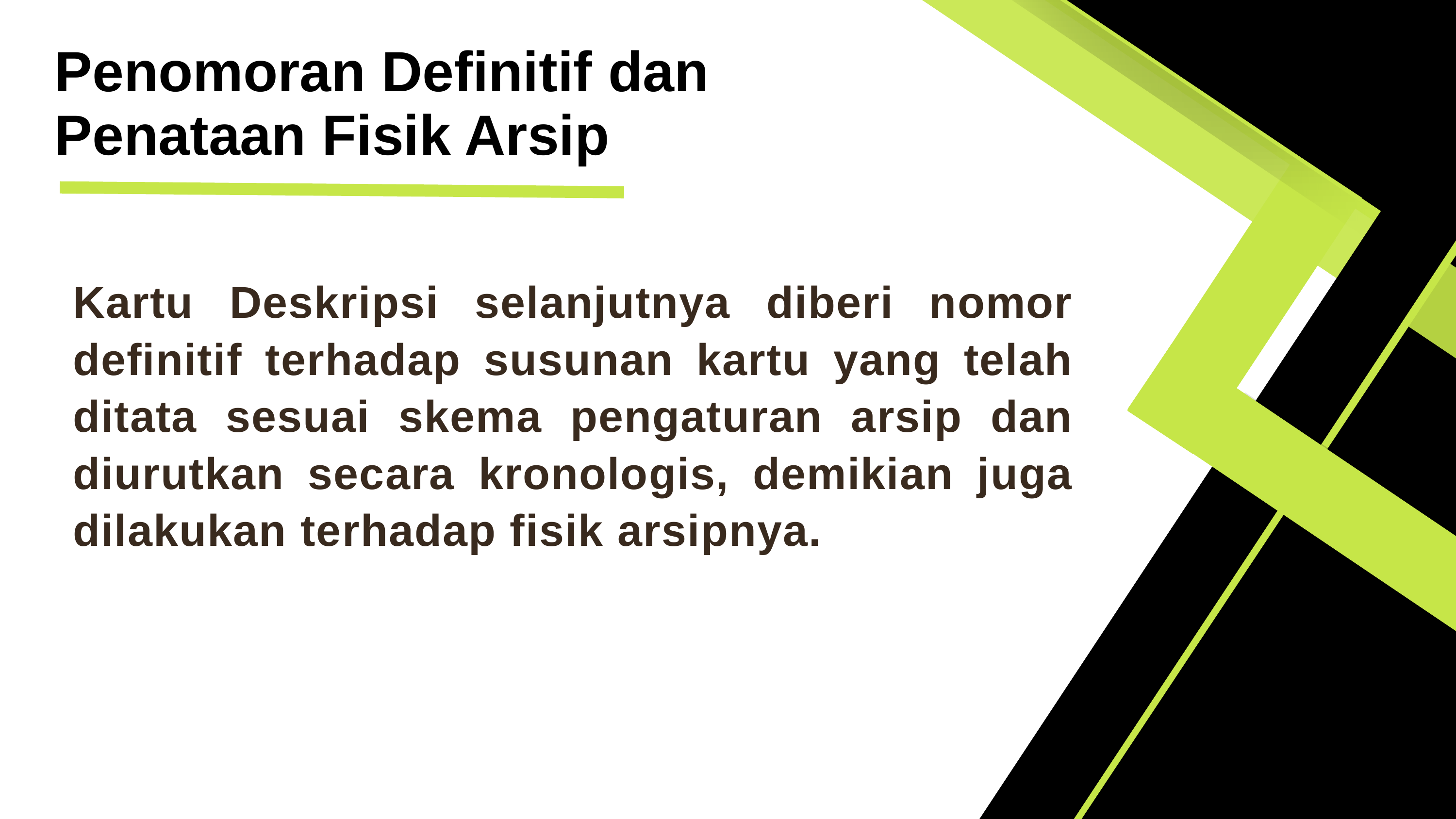

Penomoran Definitif dan Penataan Fisik Arsip

Kartu Deskripsi selanjutnya diberi nomor definitif terhadap susunan kartu yang telah ditata sesuai skema pengaturan arsip dan diurutkan secara kronologis, demikian juga dilakukan terhadap fisik arsipnya.